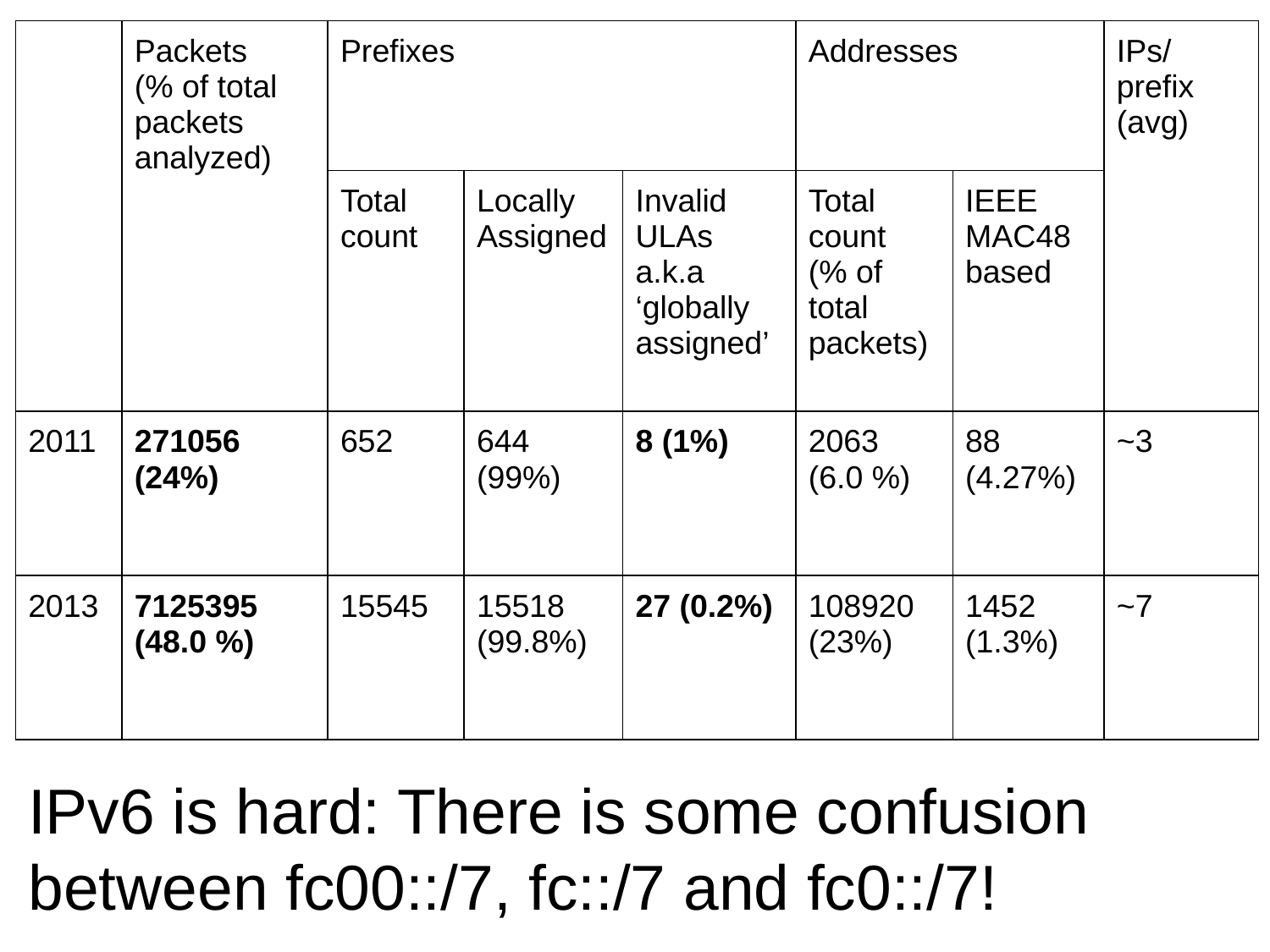

|  | Packets (% of total packets analyzed) | Prefixes |  |  | Addresses |  | IPs/prefix (avg) |
| --- | --- | --- | --- | --- | --- | --- | --- |
|  |  | Total count | Locally Assigned | Invalid ULAs a.k.a ‘globally assigned’ | Total count (% of total packets) | IEEE MAC48 based |  |
| 2011 | 271056 (24%) | 652 | 644 (99%) | 8 (1%) | 2063 (6.0 %) | 88 (4.27%) | ~3 |
| 2013 | 7125395 (48.0 %) | 15545 | 15518 (99.8%) | 27 (0.2%) | 108920 (23%) | 1452 (1.3%) | ~7 |
IPv6 is hard: There is some confusion between fc00::/7, fc::/7 and fc0::/7!